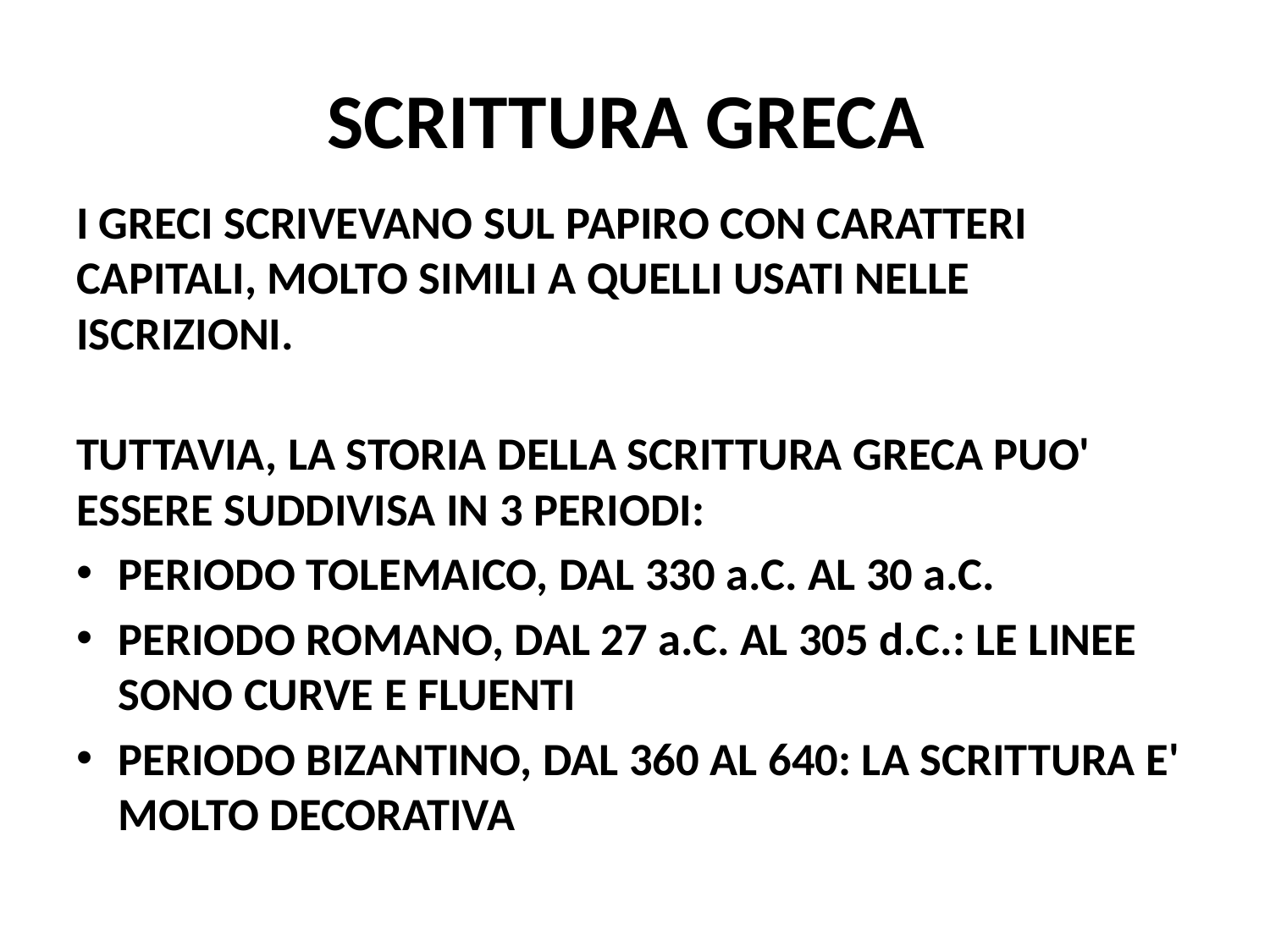

# SCRITTURA GRECA
I GRECI SCRIVEVANO SUL PAPIRO CON CARATTERI CAPITALI, MOLTO SIMILI A QUELLI USATI NELLE ISCRIZIONI.
TUTTAVIA, LA STORIA DELLA SCRITTURA GRECA PUO' ESSERE SUDDIVISA IN 3 PERIODI:
PERIODO TOLEMAICO, DAL 330 a.C. AL 30 a.C.
PERIODO ROMANO, DAL 27 a.C. AL 305 d.C.: LE LINEE SONO CURVE E FLUENTI
PERIODO BIZANTINO, DAL 360 AL 640: LA SCRITTURA E' MOLTO DECORATIVA